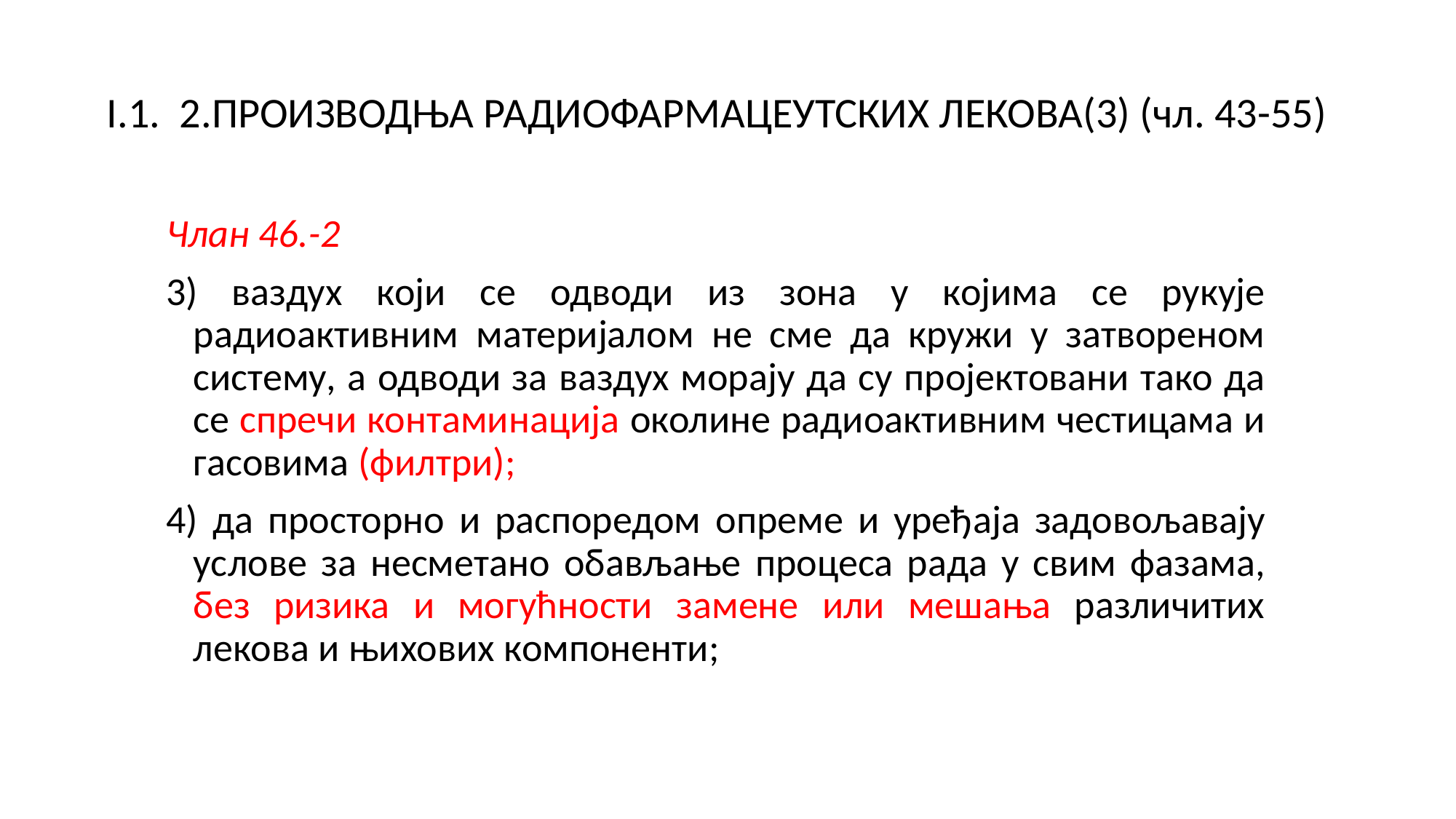

# I.1.  2.ПРОИЗВОДЊА РАДИОФАРМАЦЕУТСКИХ ЛЕКОВА(3) (чл. 43-55)
Члан 46.-2
3) ваздух који се одводи из зона у којима се рукује радиоактивним материјалом не сме да кружи у затвореном систему, а одводи за ваздух морају да су пројектовани тако да се спречи контаминација околине радиоактивним честицама и гасовима (филтри);
4) да просторно и распоредом опреме и уређаја задовољавају услове за несметано обављање процеса рада у свим фазама, без ризика и могућности замене или мешања различитих лекова и њихових компоненти;